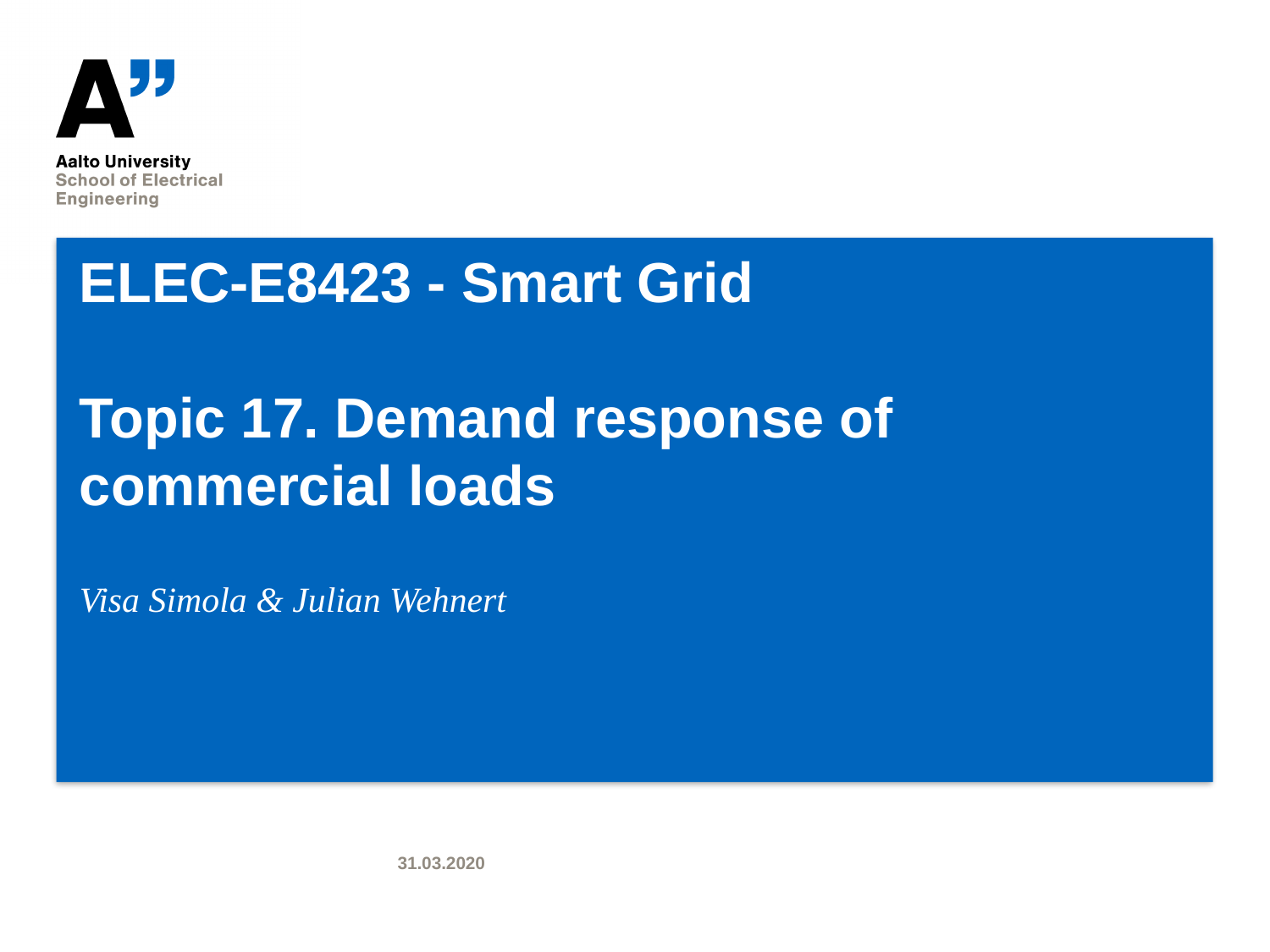

# ELEC-E8423 - Smart Grid Topic 17. Demand response of commercial loads
Visa Simola & Julian Wehnert

31.03.2020